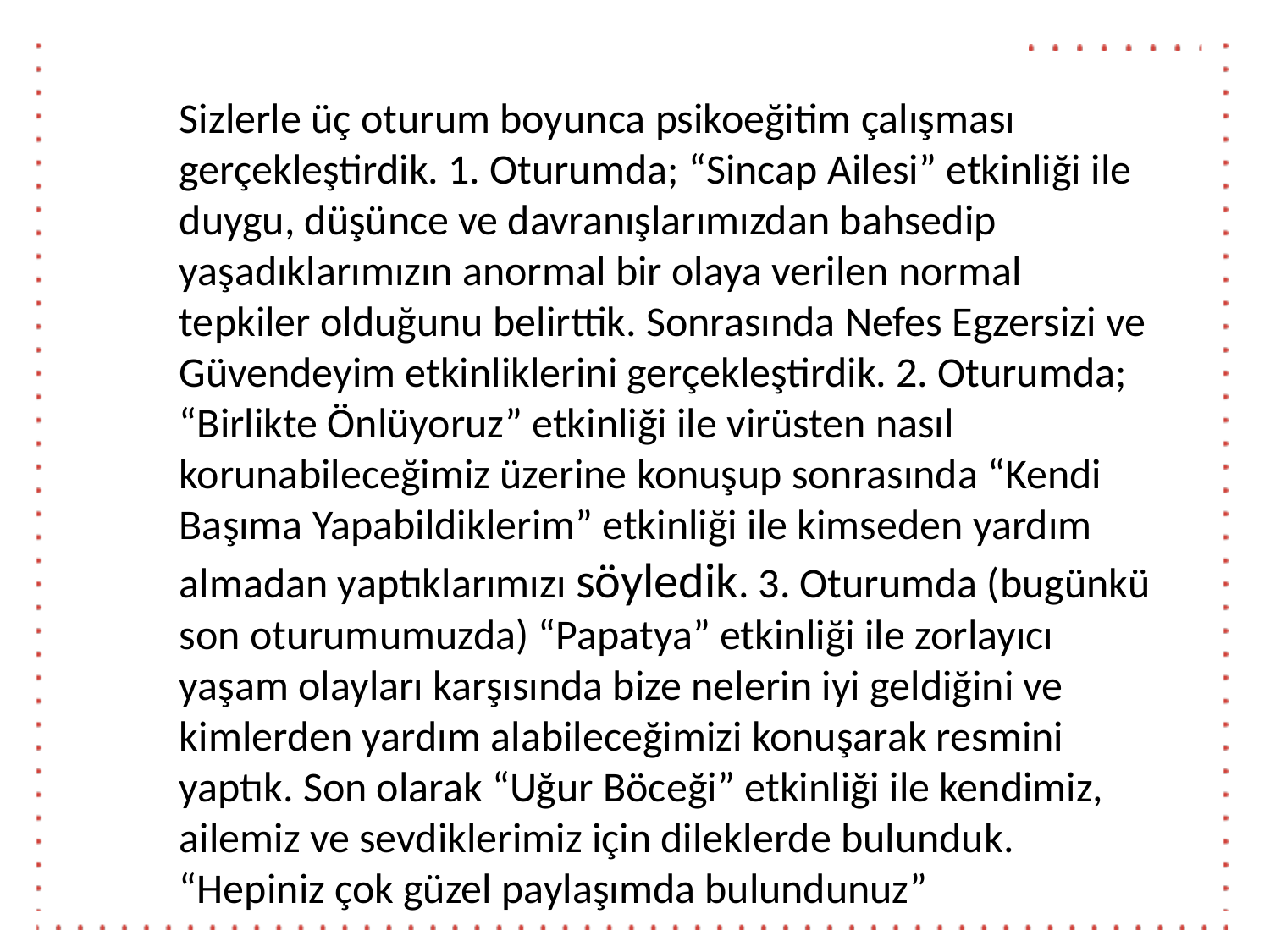

Sizlerle üç oturum boyunca psikoeğitim çalışması gerçekleştirdik. 1. Oturumda; “Sincap Ailesi” etkinliği ile duygu, düşünce ve davranışlarımızdan bahsedip yaşadıklarımızın anormal bir olaya verilen normal tepkiler olduğunu belirttik. Sonrasında Nefes Egzersizi ve Güvendeyim etkinliklerini gerçekleştirdik. 2. Oturumda; “Birlikte Önlüyoruz” etkinliği ile virüsten nasıl korunabileceğimiz üzerine konuşup sonrasında “Kendi Başıma Yapabildiklerim” etkinliği ile kimseden yardım almadan yaptıklarımızı söyledik. 3. Oturumda (bugünkü son oturumumuzda) “Papatya” etkinliği ile zorlayıcı yaşam olayları karşısında bize nelerin iyi geldiğini ve kimlerden yardım alabileceğimizi konuşarak resmini yaptık. Son olarak “Uğur Böceği” etkinliği ile kendimiz, ailemiz ve sevdiklerimiz için dileklerde bulunduk. “Hepiniz çok güzel paylaşımda bulundunuz”